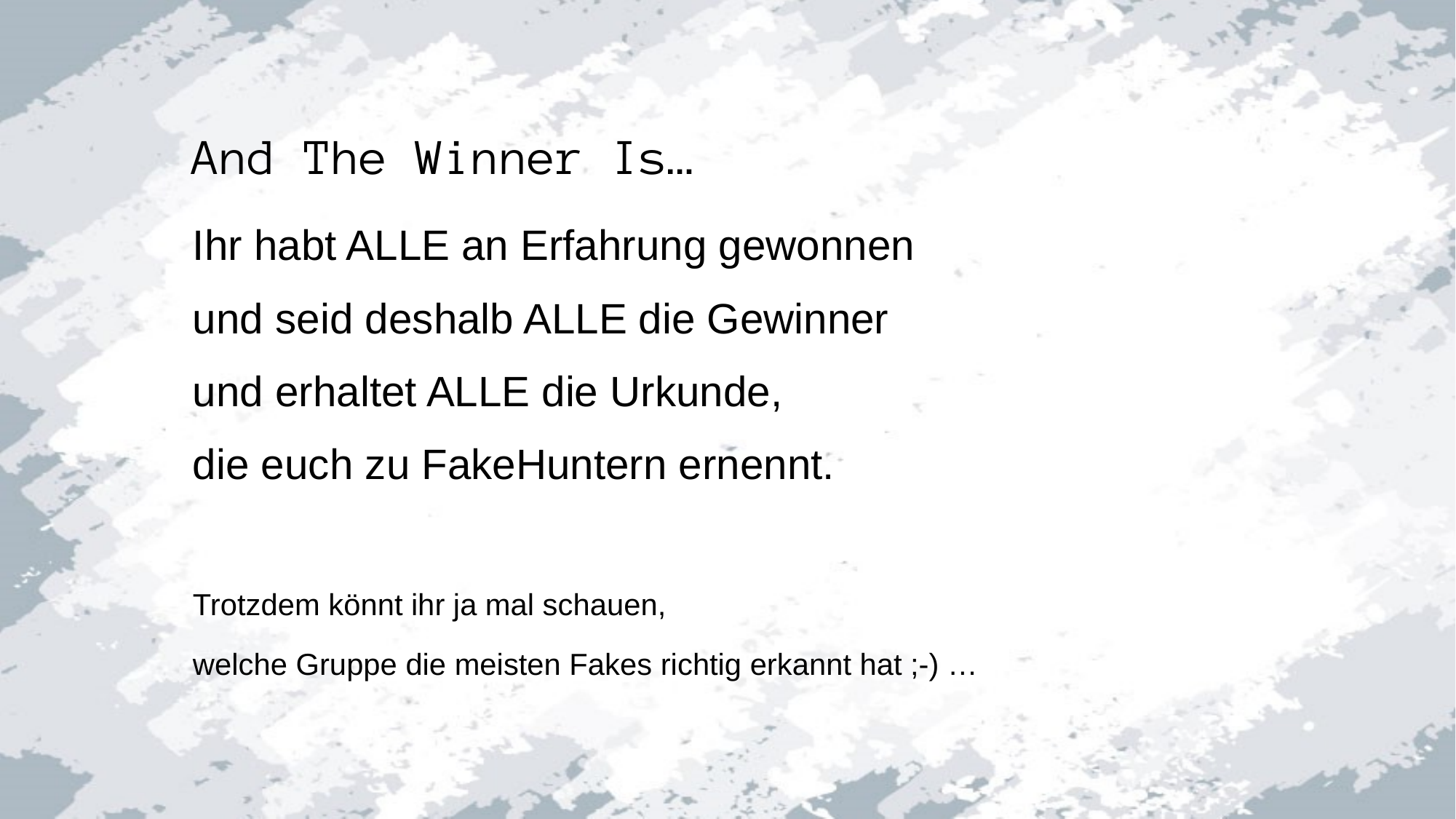

# And The Winner Is…
Ihr habt ALLE an Erfahrung gewonnen
und seid deshalb ALLE die Gewinner
und erhaltet ALLE die Urkunde,
die euch zu FakeHuntern ernennt.

Trotzdem könnt ihr ja mal schauen,
welche Gruppe die meisten Fakes richtig erkannt hat ;-) …